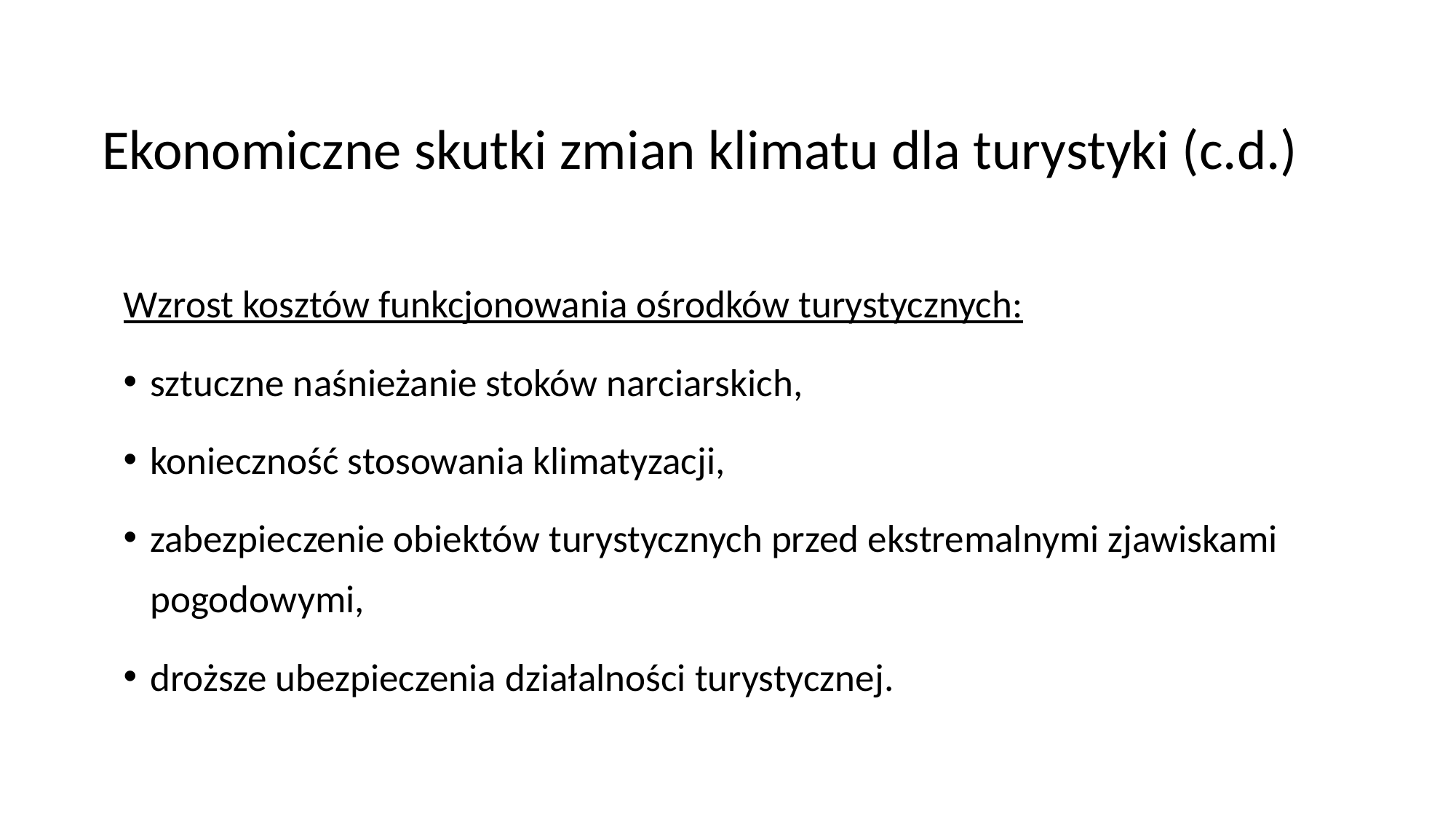

# Ekonomiczne skutki zmian klimatu dla turystyki (c.d.)
Wzrost kosztów funkcjonowania ośrodków turystycznych:
sztuczne naśnieżanie stoków narciarskich,
konieczność stosowania klimatyzacji,
zabezpieczenie obiektów turystycznych przed ekstremalnymi zjawiskami pogodowymi,
droższe ubezpieczenia działalności turystycznej.